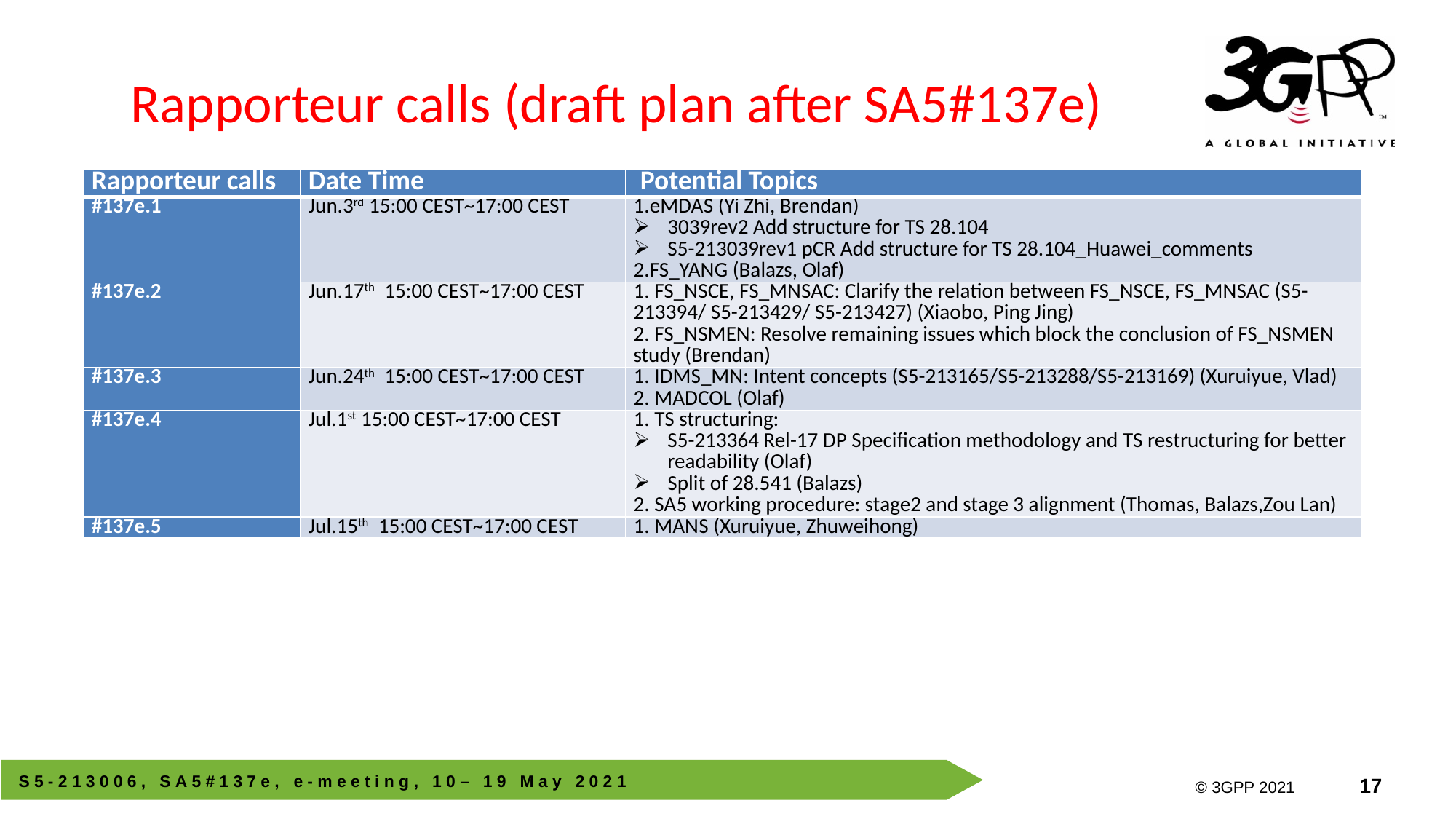

# Rapporteur calls (draft plan after SA5#137e)
| Rapporteur calls | Date Time | Potential Topics |
| --- | --- | --- |
| #137e.1 | Jun.3rd 15:00 CEST~17:00 CEST | 1.eMDAS (Yi Zhi, Brendan) 3039rev2 Add structure for TS 28.104 S5-213039rev1 pCR Add structure for TS 28.104\_Huawei\_comments 2.FS\_YANG (Balazs, Olaf) |
| #137e.2 | Jun.17th 15:00 CEST~17:00 CEST | 1. FS\_NSCE, FS\_MNSAC: Clarify the relation between FS\_NSCE, FS\_MNSAC (S5-213394/ S5-213429/ S5-213427) (Xiaobo, Ping Jing) 2. FS\_NSMEN: Resolve remaining issues which block the conclusion of FS\_NSMEN study (Brendan) |
| #137e.3 | Jun.24th 15:00 CEST~17:00 CEST | 1. IDMS\_MN: Intent concepts (S5-213165/S5-213288/S5-213169) (Xuruiyue, Vlad) 2. MADCOL (Olaf) |
| #137e.4 | Jul.1st 15:00 CEST~17:00 CEST | 1. TS structuring: S5-213364 Rel-17 DP Specification methodology and TS restructuring for better readability (Olaf) Split of 28.541 (Balazs) 2. SA5 working procedure: stage2 and stage 3 alignment (Thomas, Balazs,Zou Lan) |
| #137e.5 | Jul.15th 15:00 CEST~17:00 CEST | 1. MANS (Xuruiyue, Zhuweihong) |